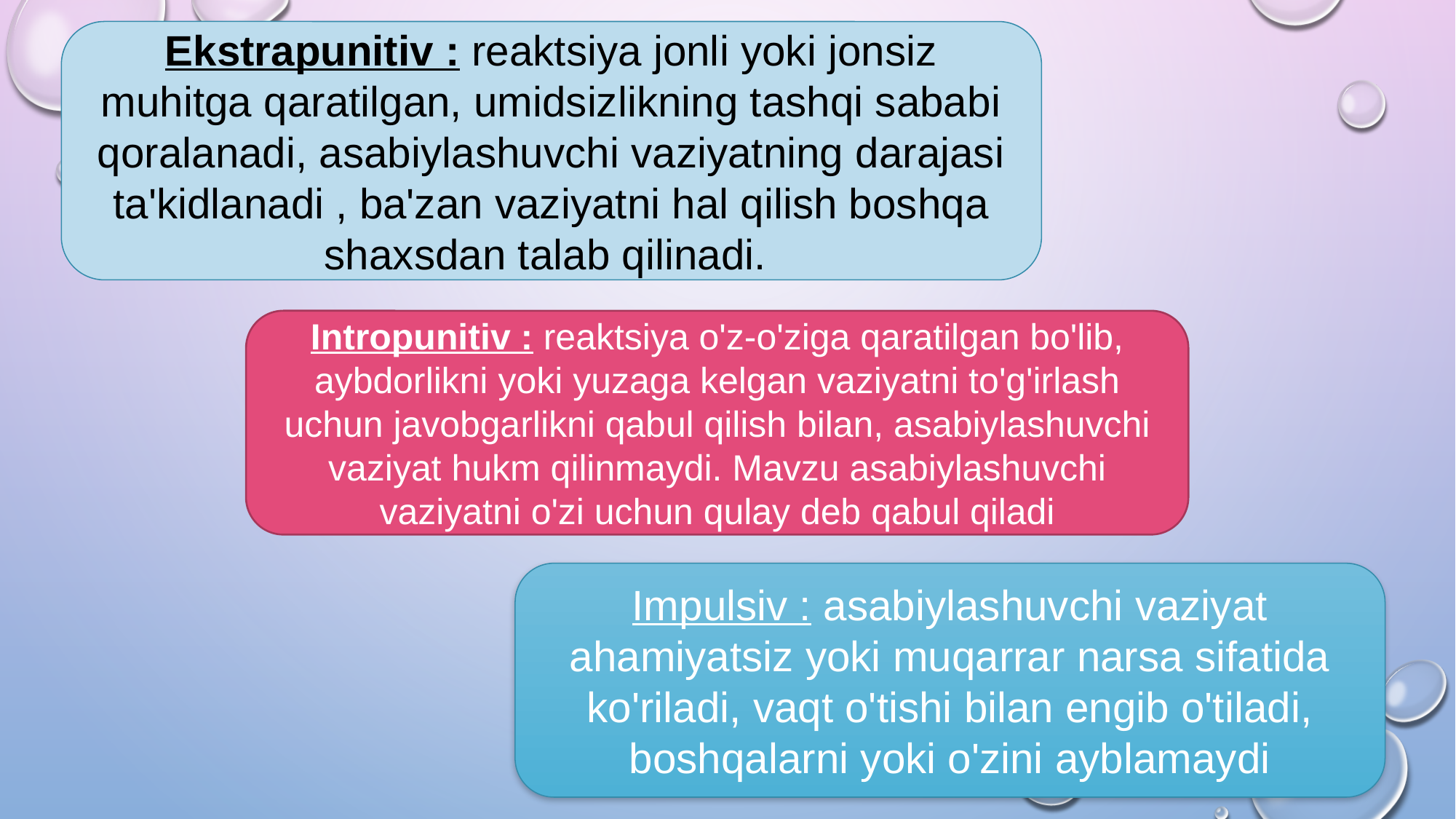

Ekstrapunitiv : reaktsiya jonli yoki jonsiz muhitga qaratilgan, umidsizlikning tashqi sababi qoralanadi, asabiylashuvchi vaziyatning darajasi ta'kidlanadi , ba'zan vaziyatni hal qilish boshqa shaxsdan talab qilinadi.
Intropunitiv : reaktsiya o'z-o'ziga qaratilgan bo'lib, aybdorlikni yoki yuzaga kelgan vaziyatni to'g'irlash uchun javobgarlikni qabul qilish bilan, asabiylashuvchi vaziyat hukm qilinmaydi. Mavzu asabiylashuvchi vaziyatni o'zi uchun qulay deb qabul qiladi
Impulsiv : asabiylashuvchi vaziyat ahamiyatsiz yoki muqarrar narsa sifatida ko'riladi, vaqt o'tishi bilan engib o'tiladi, boshqalarni yoki o'zini ayblamaydi